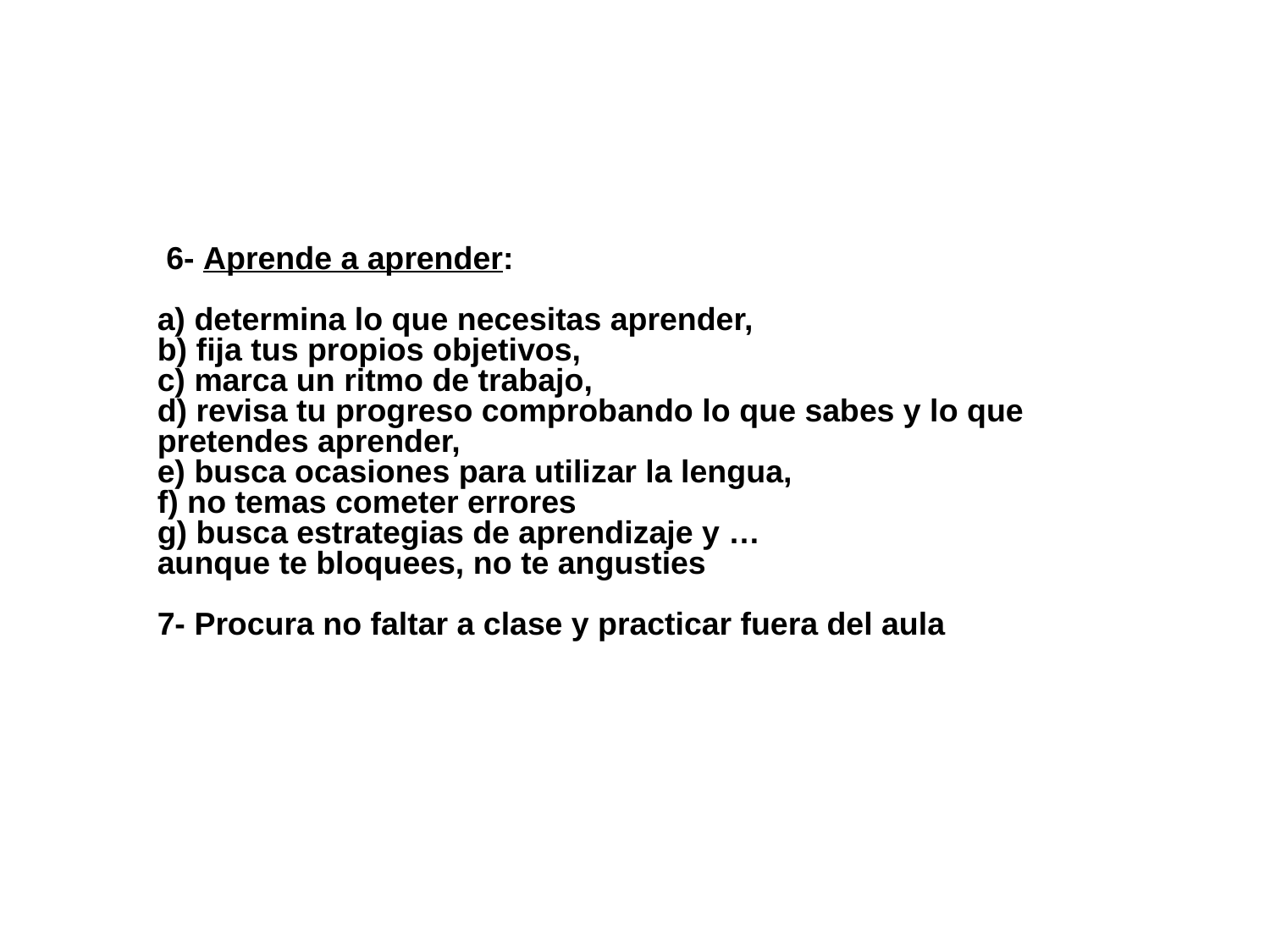

6- Aprende a aprender:

a) determina lo que necesitas aprender,
b) fija tus propios objetivos,
c) marca un ritmo de trabajo,
d) revisa tu progreso comprobando lo que sabes y lo que pretendes aprender,
e) busca ocasiones para utilizar la lengua,
f) no temas cometer errores
g) busca estrategias de aprendizaje y …
aunque te bloquees, no te angusties

7- Procura no faltar a clase y practicar fuera del aula